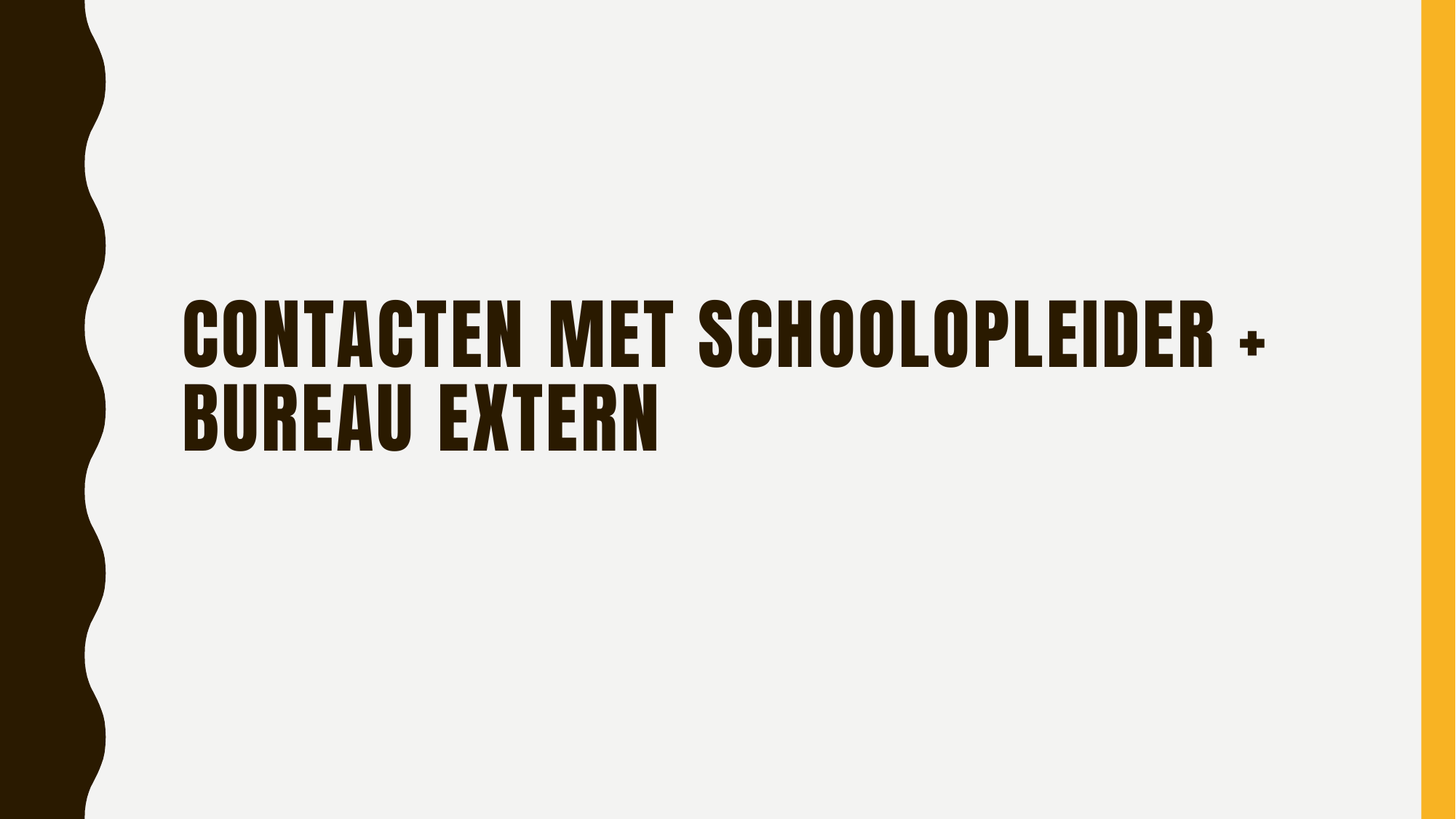

# Contacten met schoolopleider + bureau extern